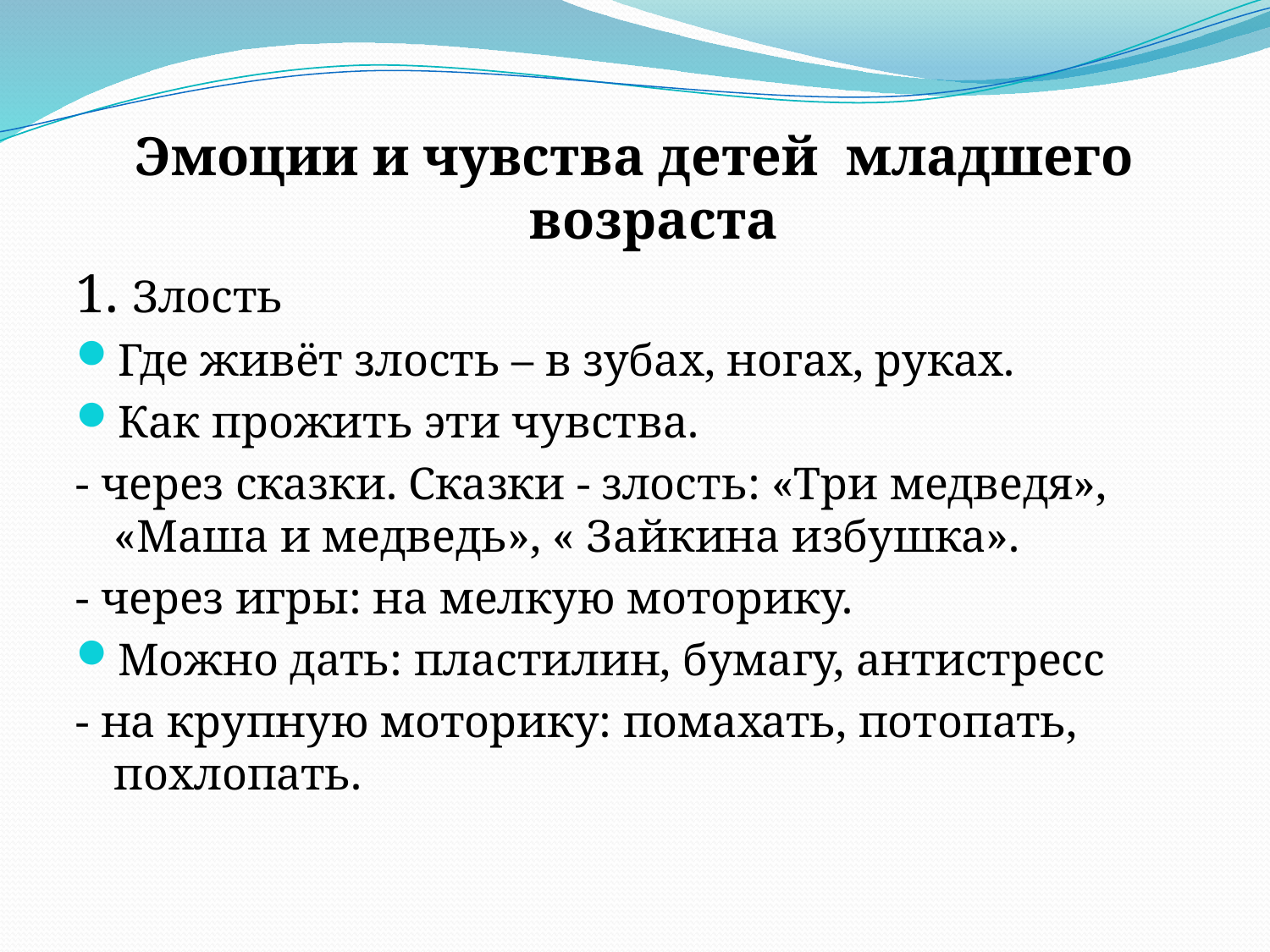

Эмоции и чувства детей  младшего возраста
1. Злость
Где живёт злость – в зубах, ногах, руках.
Как прожить эти чувства.
- через сказки. Сказки - злость: «Три медведя», «Маша и медведь», « Зайкина избушка».
- через игры: на мелкую моторику.
Можно дать: пластилин, бумагу, антистресс
- на крупную моторику: помахать, потопать, похлопать.